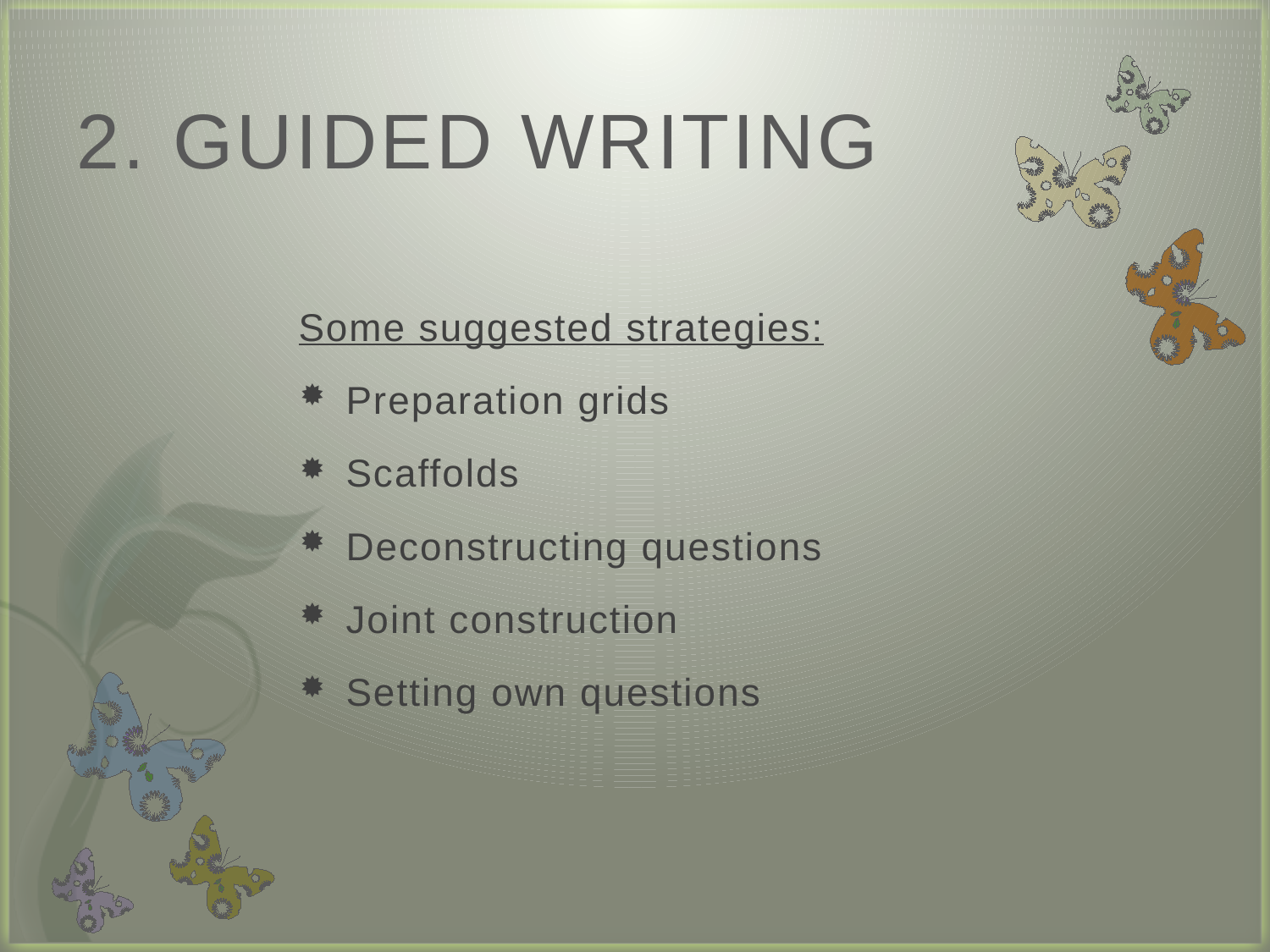

# 2. GUIDED WRITING
Some suggested strategies:
Preparation grids
Scaffolds
Deconstructing questions
Joint construction
Setting own questions